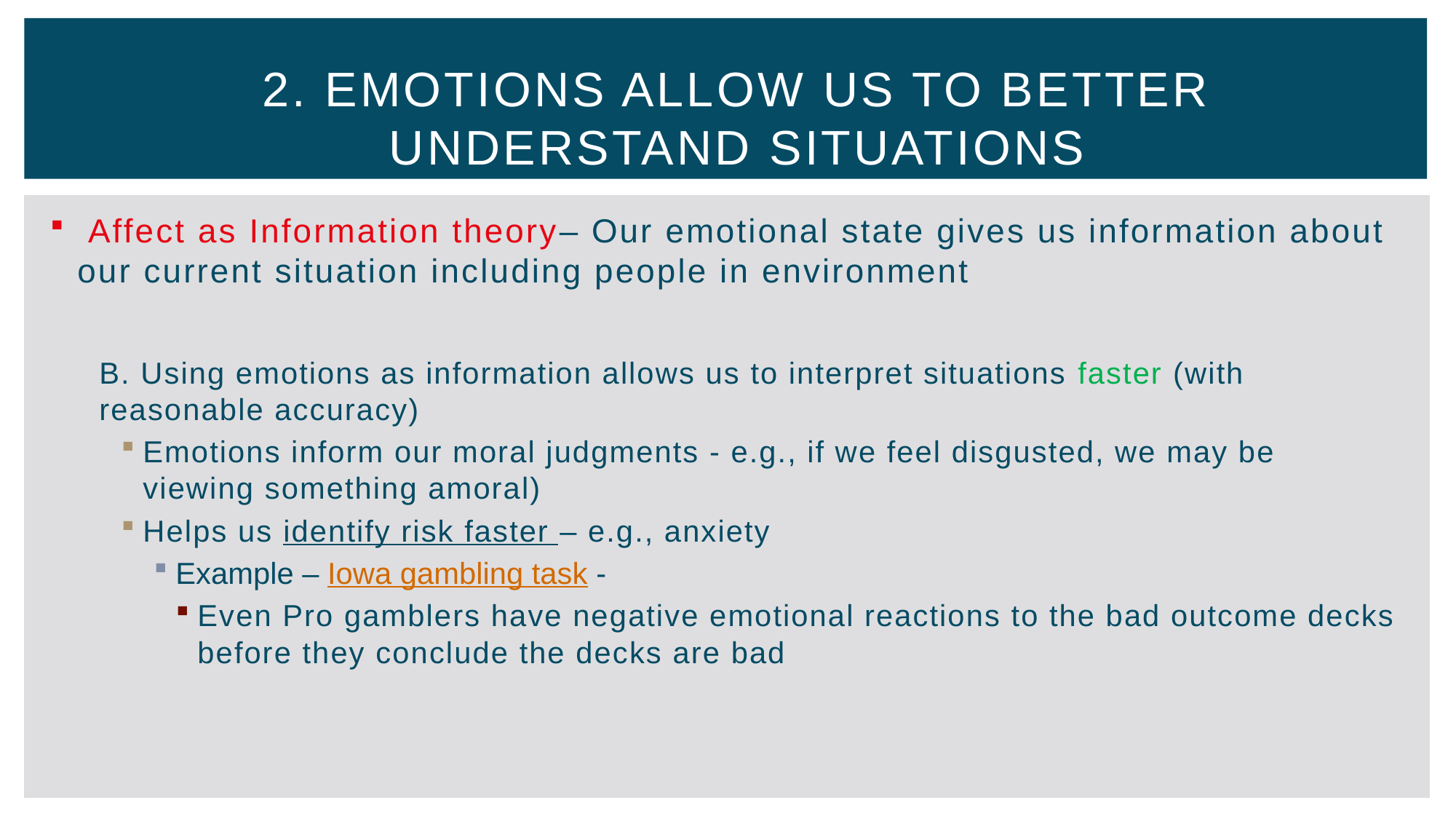

# 2. Emotions allow us to better understand situations
 Affect as Information theory– Our emotional state gives us information about our current situation including people in environment

B. Using emotions as information allows us to interpret situations faster (with reasonable accuracy)
Emotions inform our moral judgments - e.g., if we feel disgusted, we may be viewing something amoral)
Helps us identify risk faster – e.g., anxiety
Example – Iowa gambling task -
Even Pro gamblers have negative emotional reactions to the bad outcome decks before they conclude the decks are bad